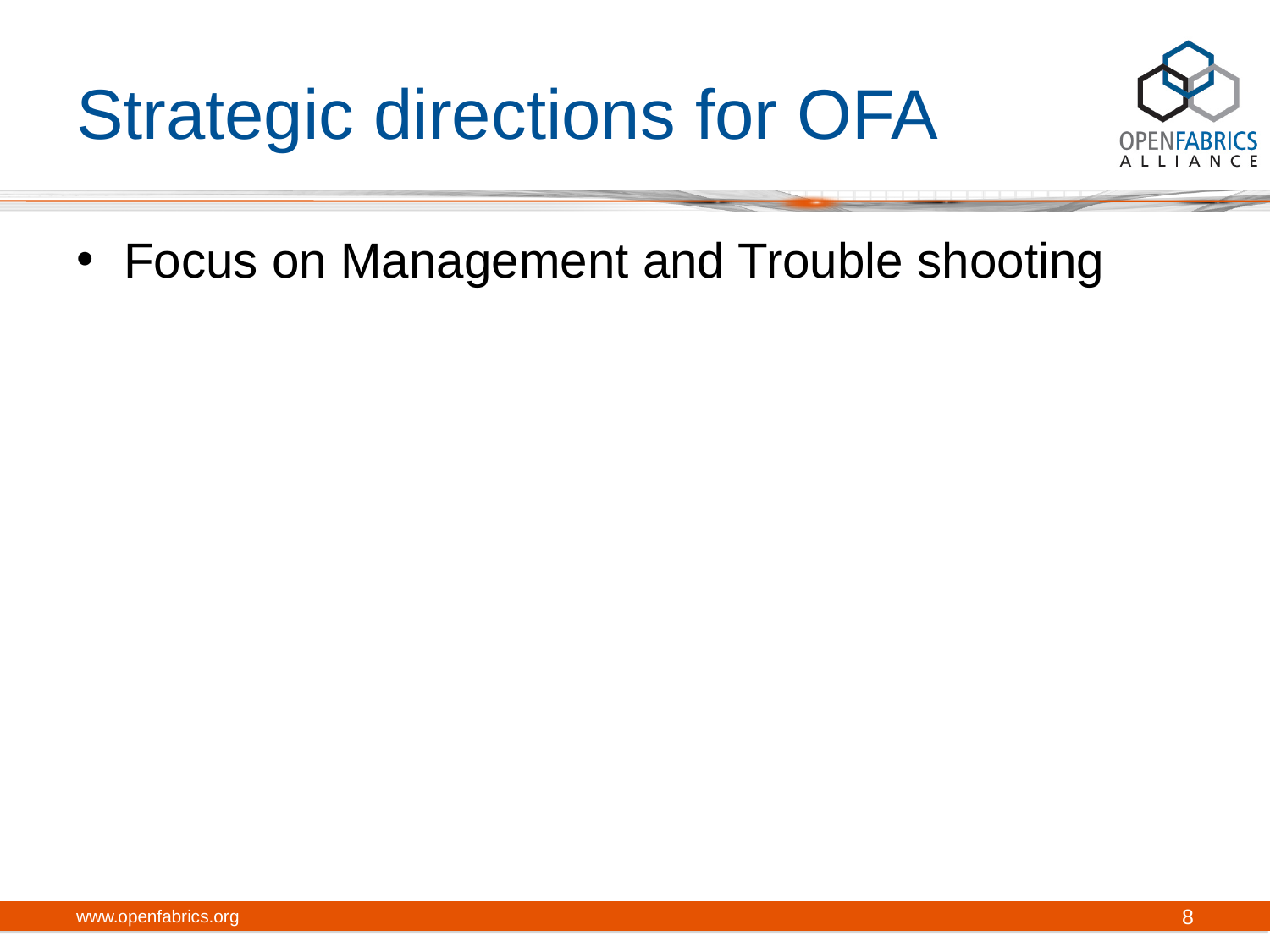

# Strategic directions for OFA
Focus on Management and Trouble shooting

www.openfabrics.org
8